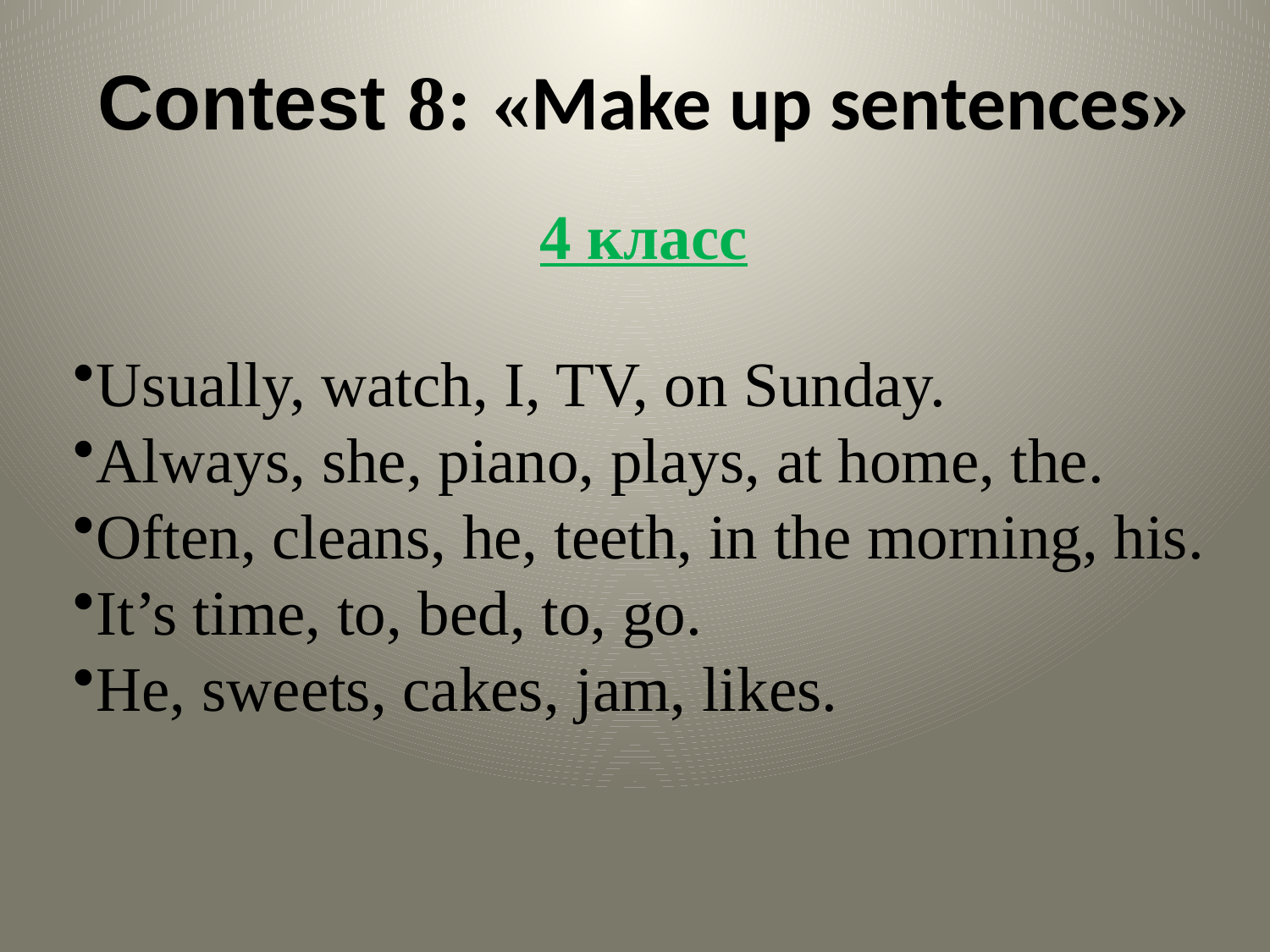

Contest 8: «Make up sentences»

4 класс

Usually, watch, I, TV, on Sunday.
Always, she, piano, plays, at home, the.
Often, cleans, he, teeth, in the morning, his.
It’s time, to, bed, to, go.
He, sweets, cakes, jam, likes.